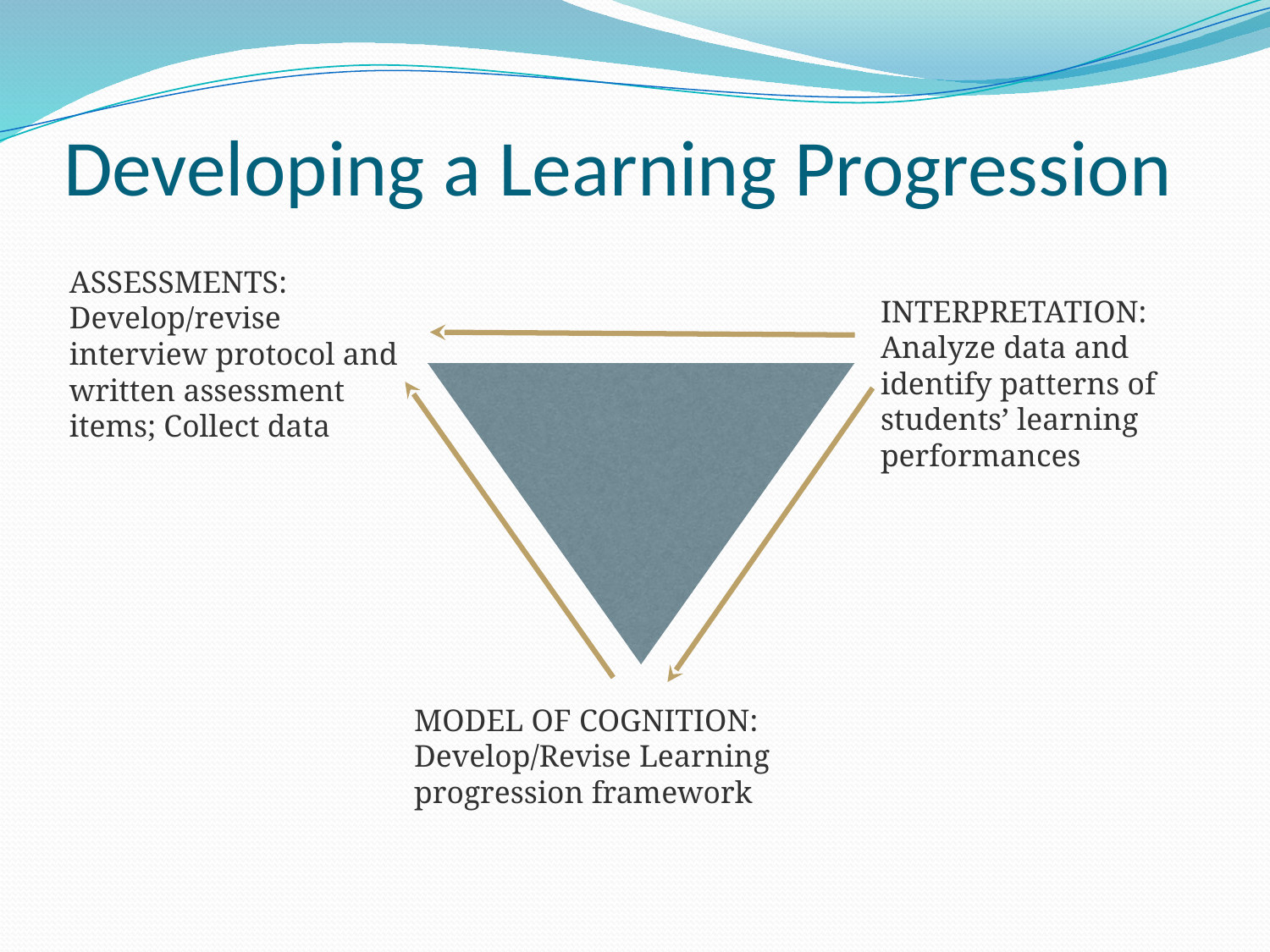

# Developing a Learning Progression
ASSESSMENTS:
Develop/revise interview protocol and written assessment items; Collect data
INTERPRETATION: Analyze data and identify patterns of students’ learning performances

MODEL OF COGNITION: Develop/Revise Learning progression framework